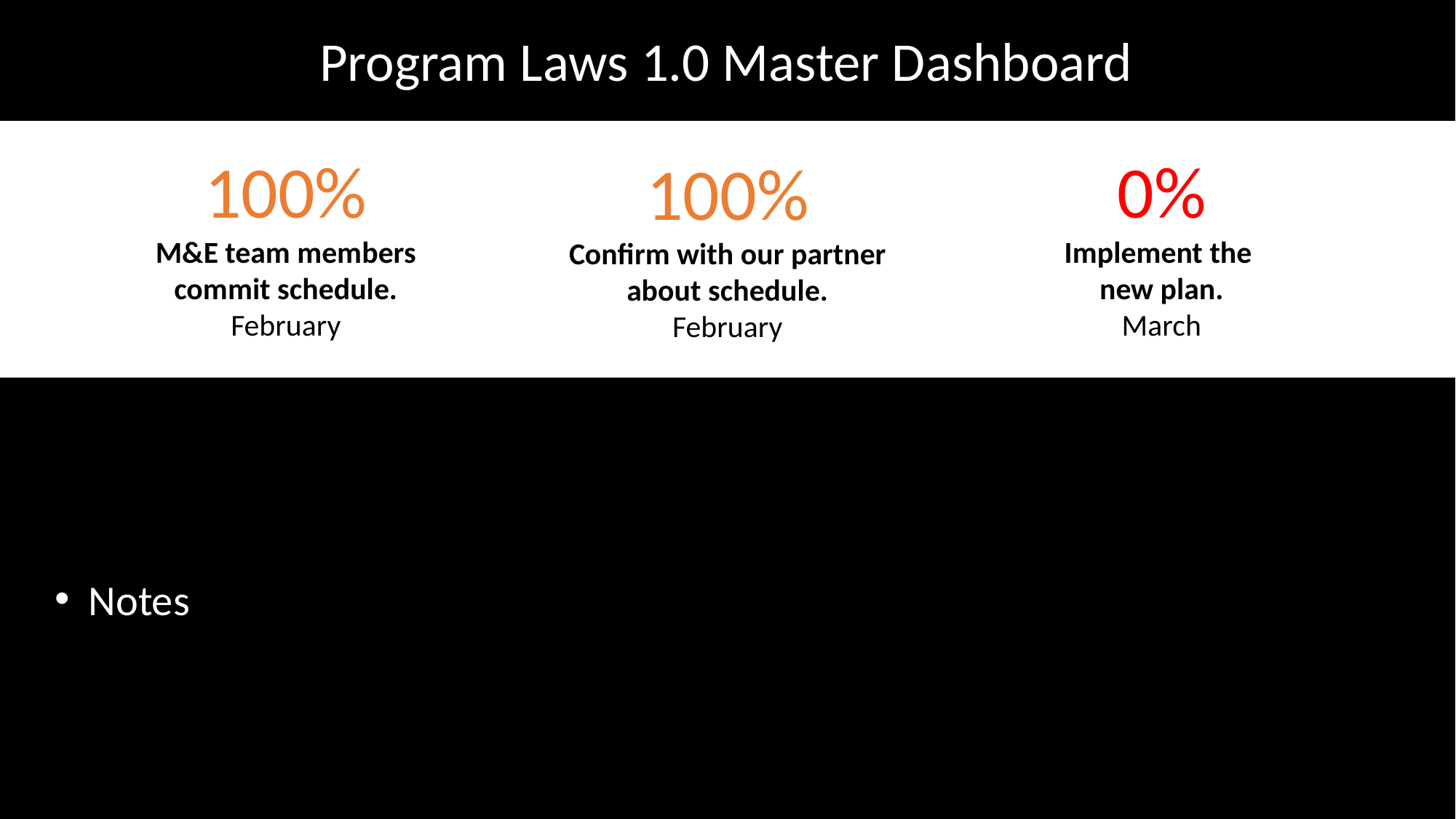

Program Laws 1.0 Master Dashboard
100%
M&E team members commit schedule.
February
0%
Implement the
new plan.
March
100%
Confirm with our partner about schedule.
February
Notes